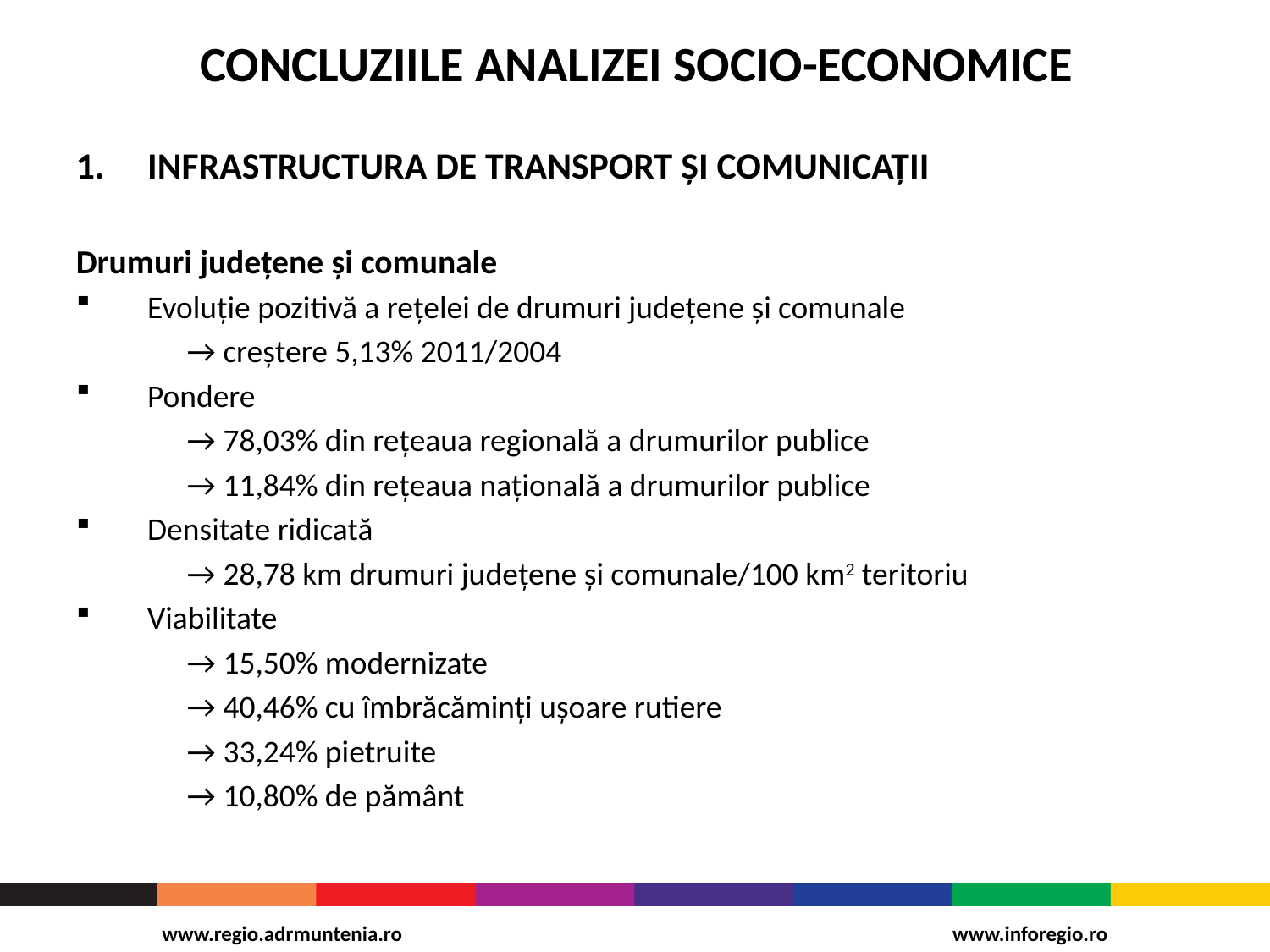

# CONCLUZIILE ANALIZEI SOCIO-ECONOMICE
INFRASTRUCTURA DE TRANSPORT ŞI COMUNICAŢII

Drumuri judeţene și comunale
Evoluţie pozitivă a reţelei de drumuri judeţene şi comunale
→ creştere 5,13% 2011/2004
Pondere
→ 78,03% din reţeaua regională a drumurilor publice
→ 11,84% din reţeaua naţională a drumurilor publice
Densitate ridicată
→ 28,78 km drumuri judeţene şi comunale/100 km2 teritoriu
Viabilitate
→ 15,50% modernizate
→ 40,46% cu îmbrăcăminţi uşoare rutiere
→ 33,24% pietruite
→ 10,80% de pământ